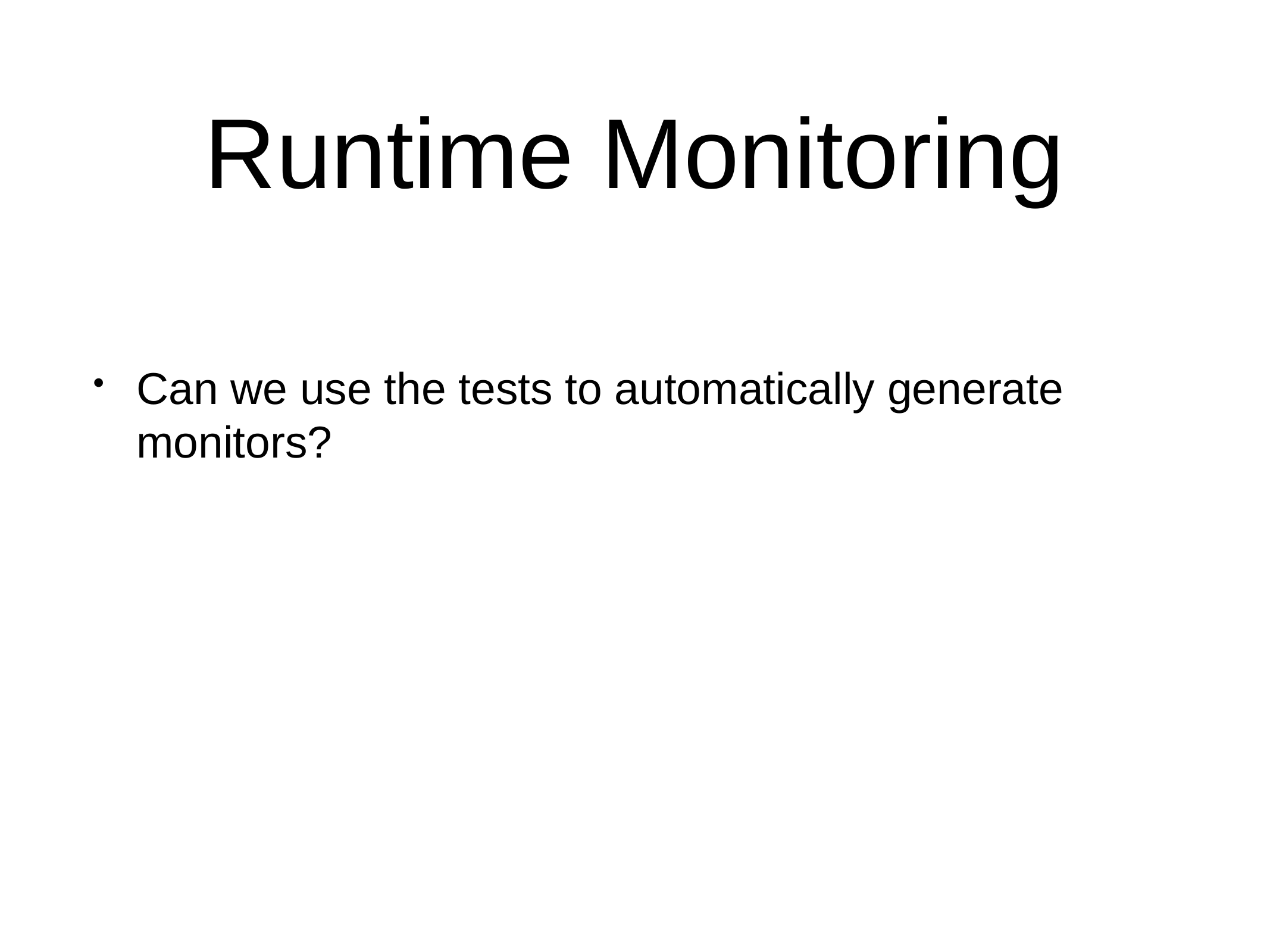

# Runtime Monitoring

Can we use the tests to automatically generate monitors?